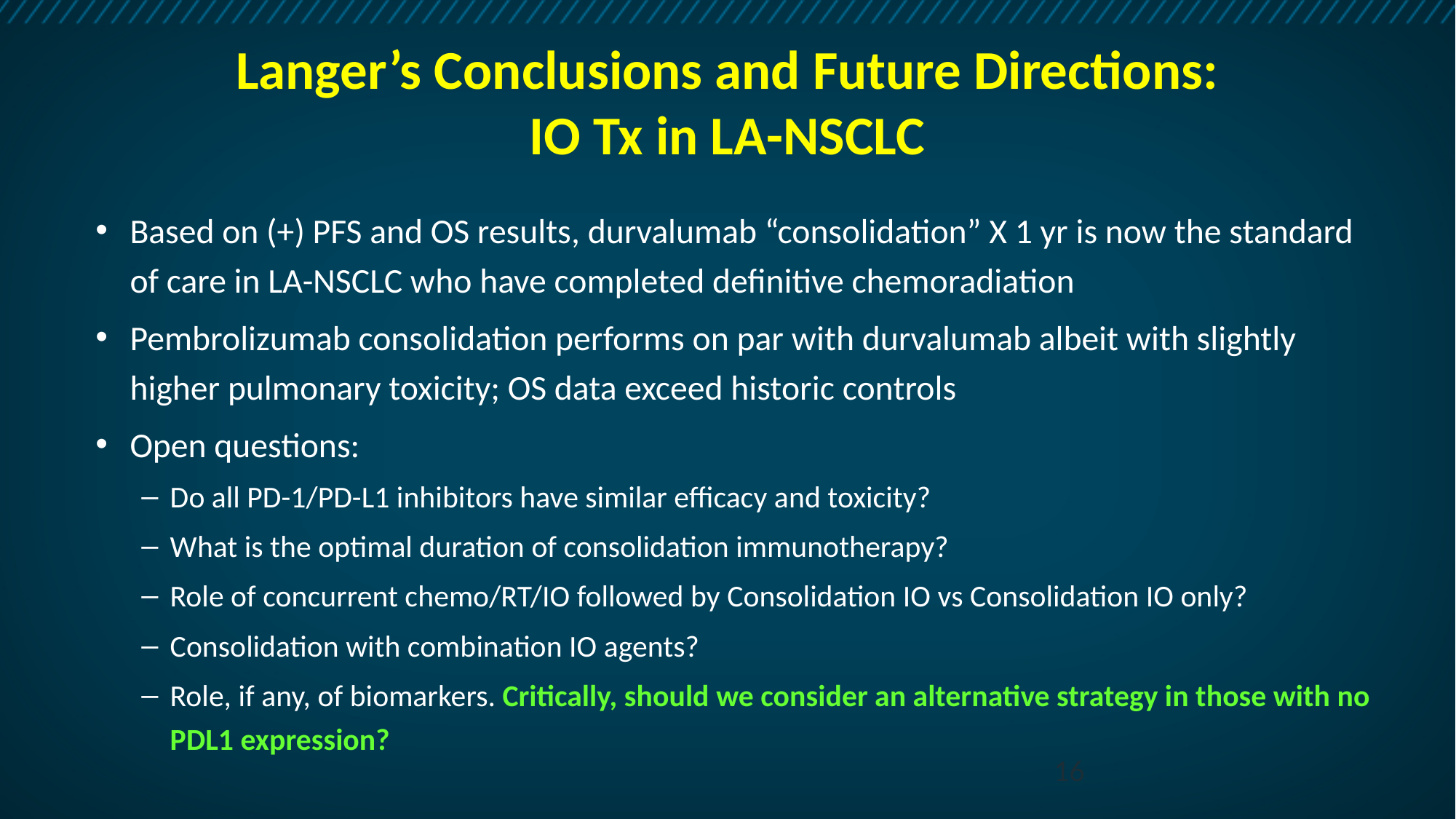

16
# Langer’s Conclusions and Future Directions: IO Tx in LA-NSCLC
Based on (+) PFS and OS results, durvalumab “consolidation” X 1 yr is now the standard of care in LA-NSCLC who have completed definitive chemoradiation
Pembrolizumab consolidation performs on par with durvalumab albeit with slightly higher pulmonary toxicity; OS data exceed historic controls
Open questions:
Do all PD-1/PD-L1 inhibitors have similar efficacy and toxicity?
What is the optimal duration of consolidation immunotherapy?
Role of concurrent chemo/RT/IO followed by Consolidation IO vs Consolidation IO only?
Consolidation with combination IO agents?
Role, if any, of biomarkers. Critically, should we consider an alternative strategy in those with no PDL1 expression?